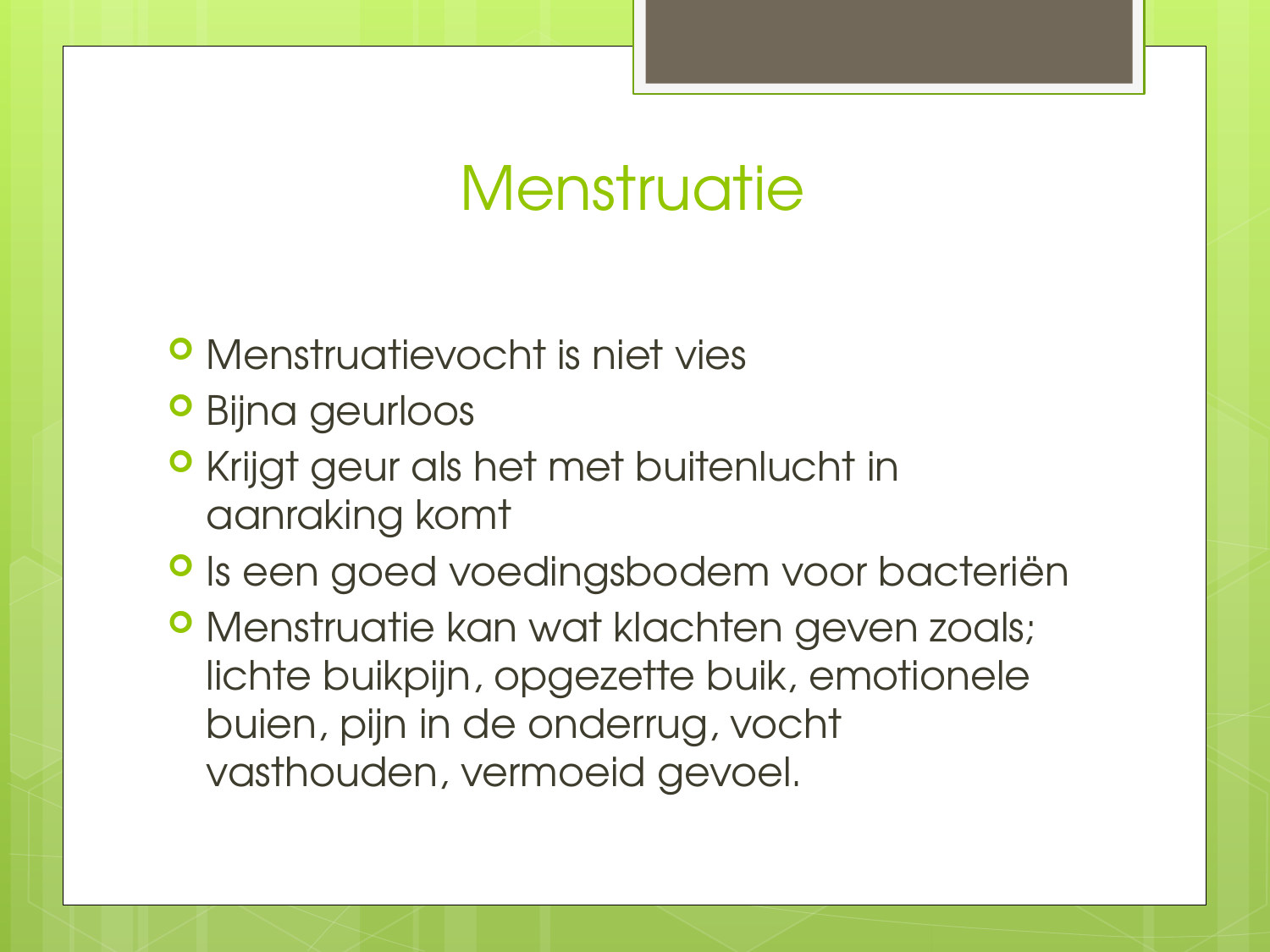

# Menstruatie
Menstruatievocht is niet vies
Bijna geurloos
Krijgt geur als het met buitenlucht in aanraking komt
Is een goed voedingsbodem voor bacteriën
Menstruatie kan wat klachten geven zoals; lichte buikpijn, opgezette buik, emotionele buien, pijn in de onderrug, vocht vasthouden, vermoeid gevoel.